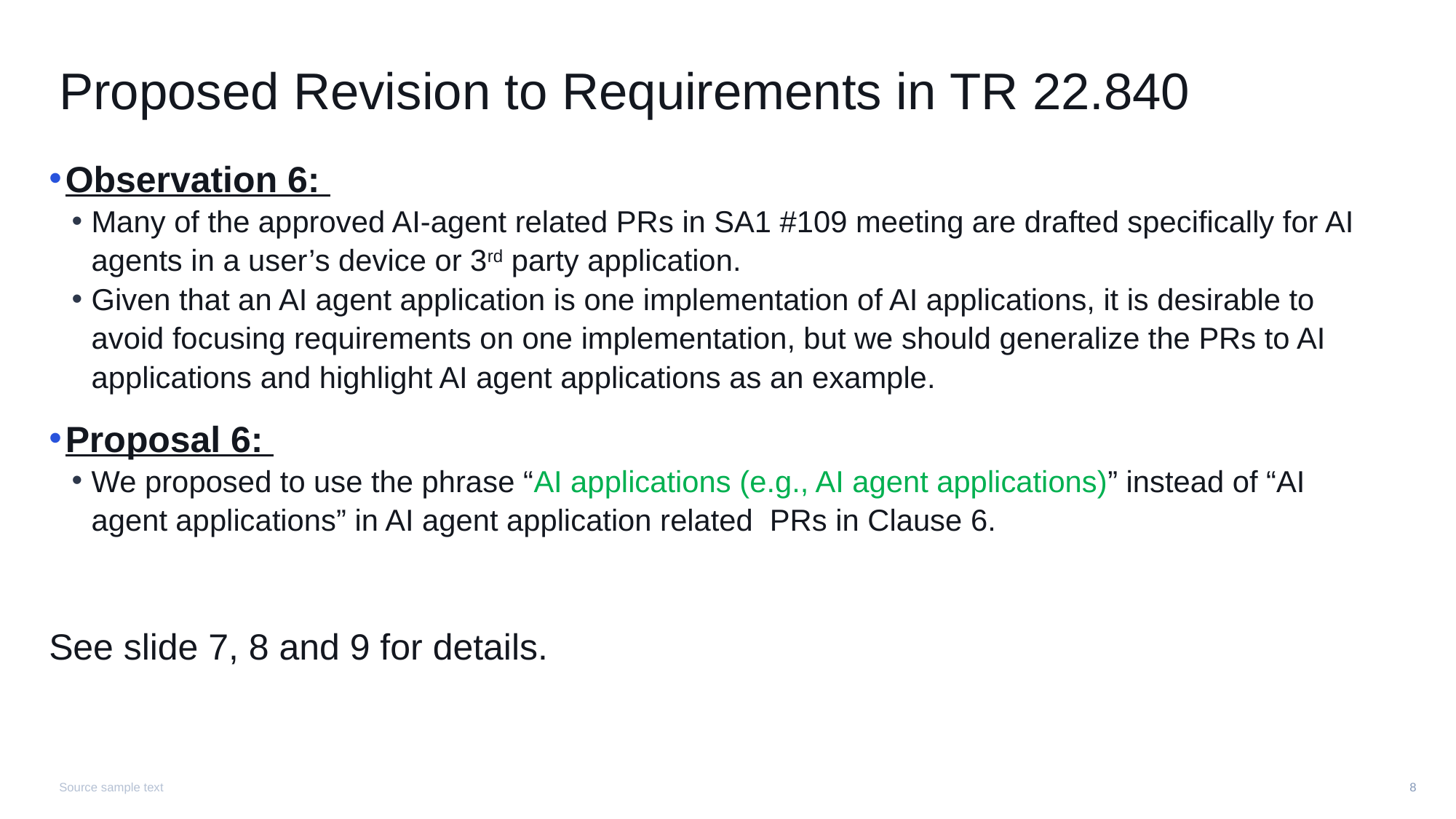

# Proposed Revision to Requirements in TR 22.840
Observation 6:
Many of the approved AI-agent related PRs in SA1 #109 meeting are drafted specifically for AI agents in a user’s device or 3rd party application.
Given that an AI agent application is one implementation of AI applications, it is desirable to avoid focusing requirements on one implementation, but we should generalize the PRs to AI applications and highlight AI agent applications as an example.
Proposal 6:
We proposed to use the phrase “AI applications (e.g., AI agent applications)” instead of “AI agent applications” in AI agent application related  PRs in Clause 6.

See slide 7, 8 and 9 for details.

Source sample text